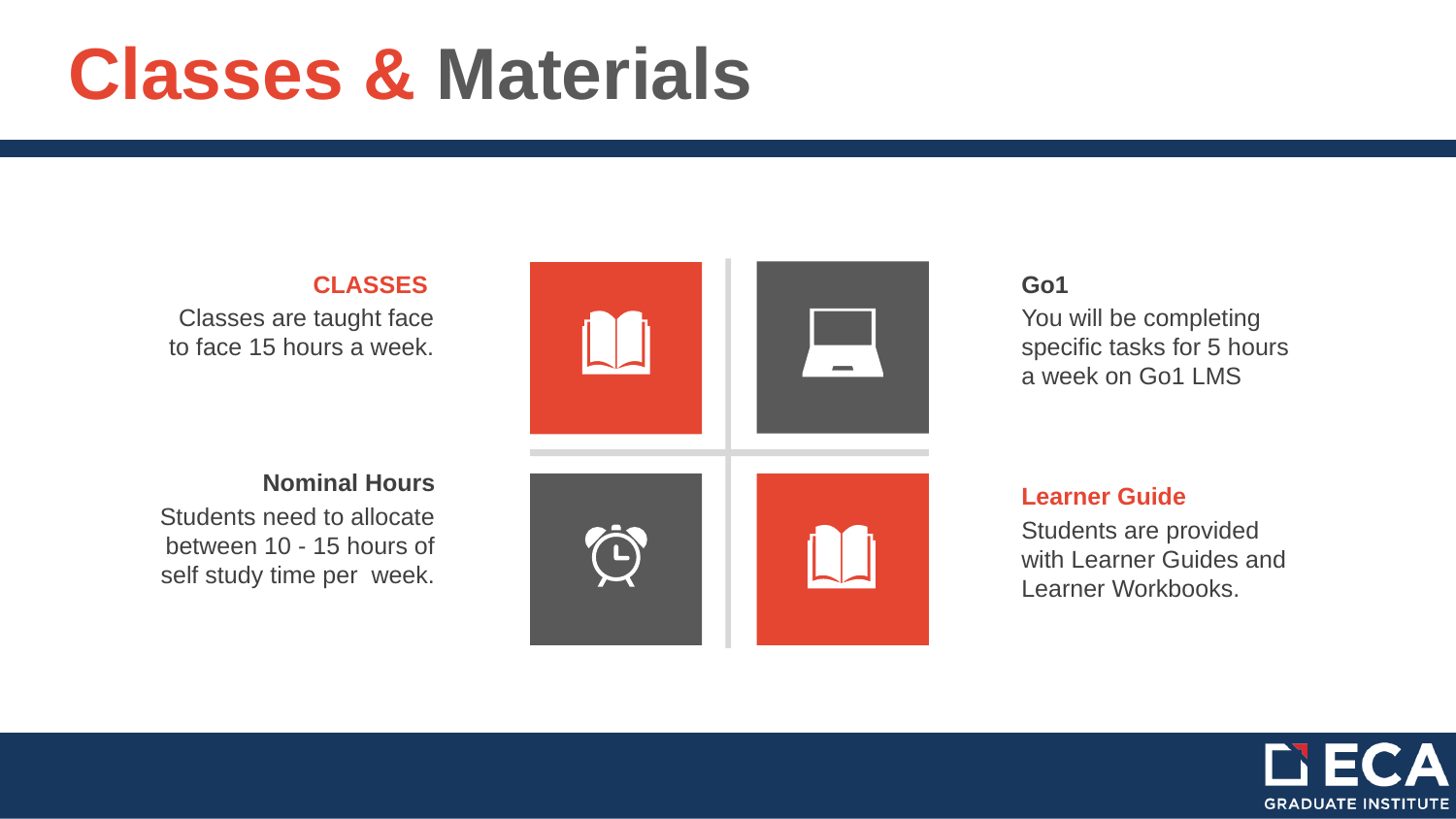

# Classes & Materials

CLASSES
Classes are taught face to face 15 hours a week.
Go1
You will be completing specific tasks for 5 hours a week on Go1 LMS

Nominal Hours
Students need to allocate between 10 - 15 hours of self study time per  week.
Learner Guide
Students are provided with Learner Guides and Learner Workbooks.